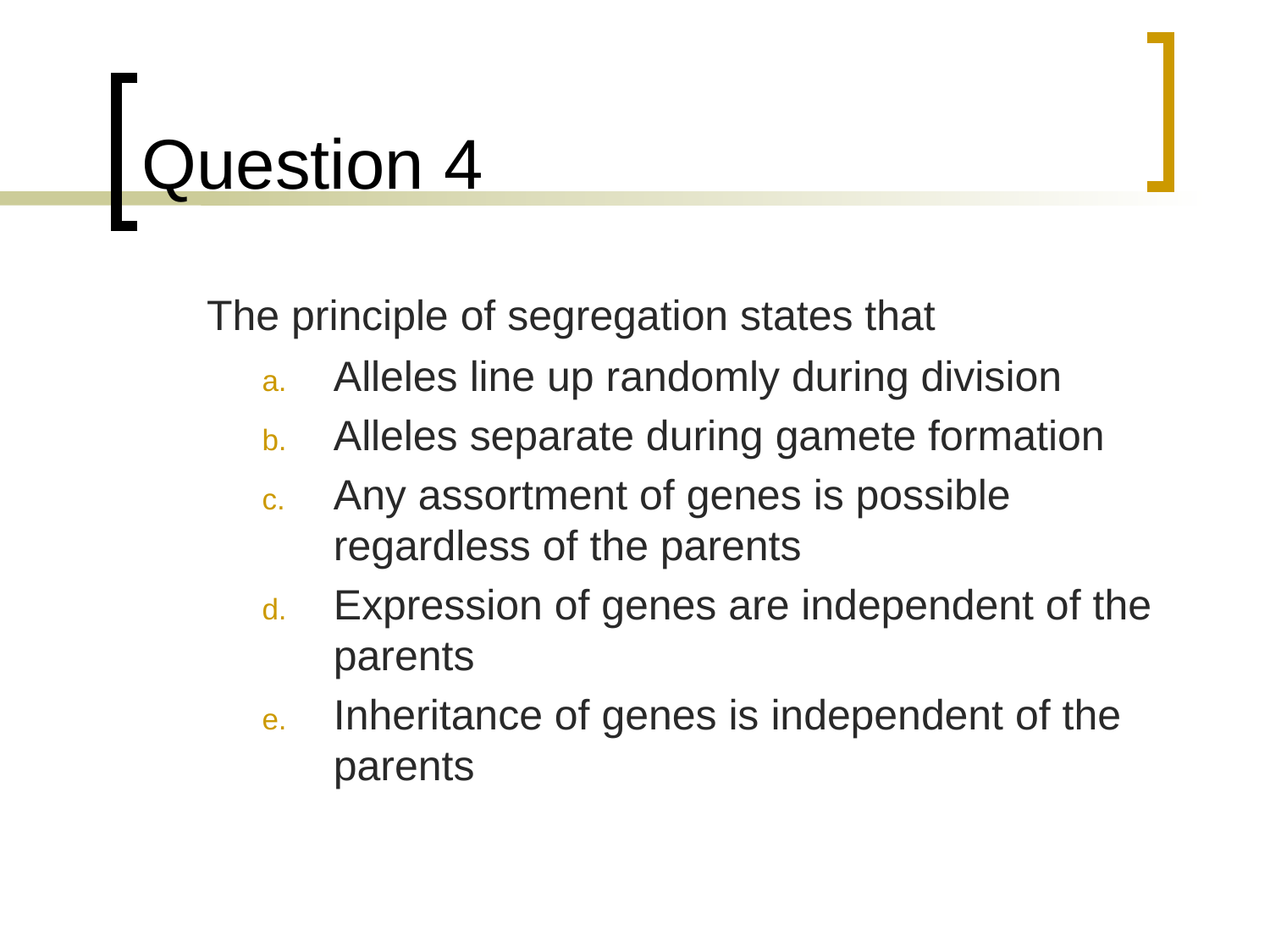

# Question 4
	The principle of segregation states that
Alleles line up randomly during division
Alleles separate during gamete formation
Any assortment of genes is possible regardless of the parents
Expression of genes are independent of the parents
Inheritance of genes is independent of the parents